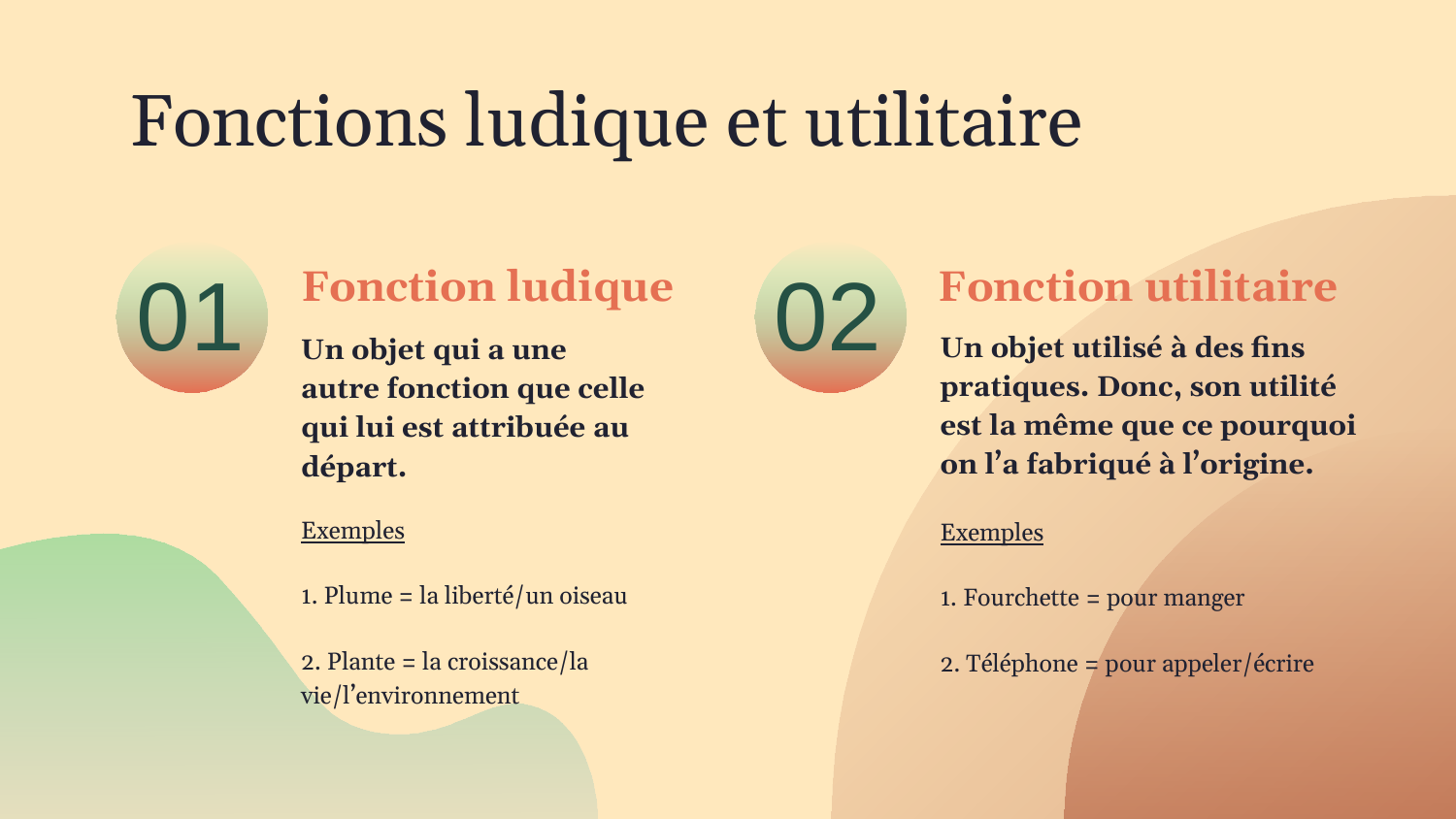

Fonctions ludique et utilitaire

02
01
Fonction utilitaire
Fonction ludique

Un objet utilisé à des fins pratiques. Donc, son utilité est la même que ce pourquoi on l’a fabriqué à l’origine.
Exemples
1. Fourchette = pour manger
2. Téléphone = pour appeler/écrire
Un objet qui a une autre fonction que celle qui lui est attribuée au départ.
Exemples
1. Plume = la liberté/un oiseau
2. Plante = la croissance/la vie/l’environnement